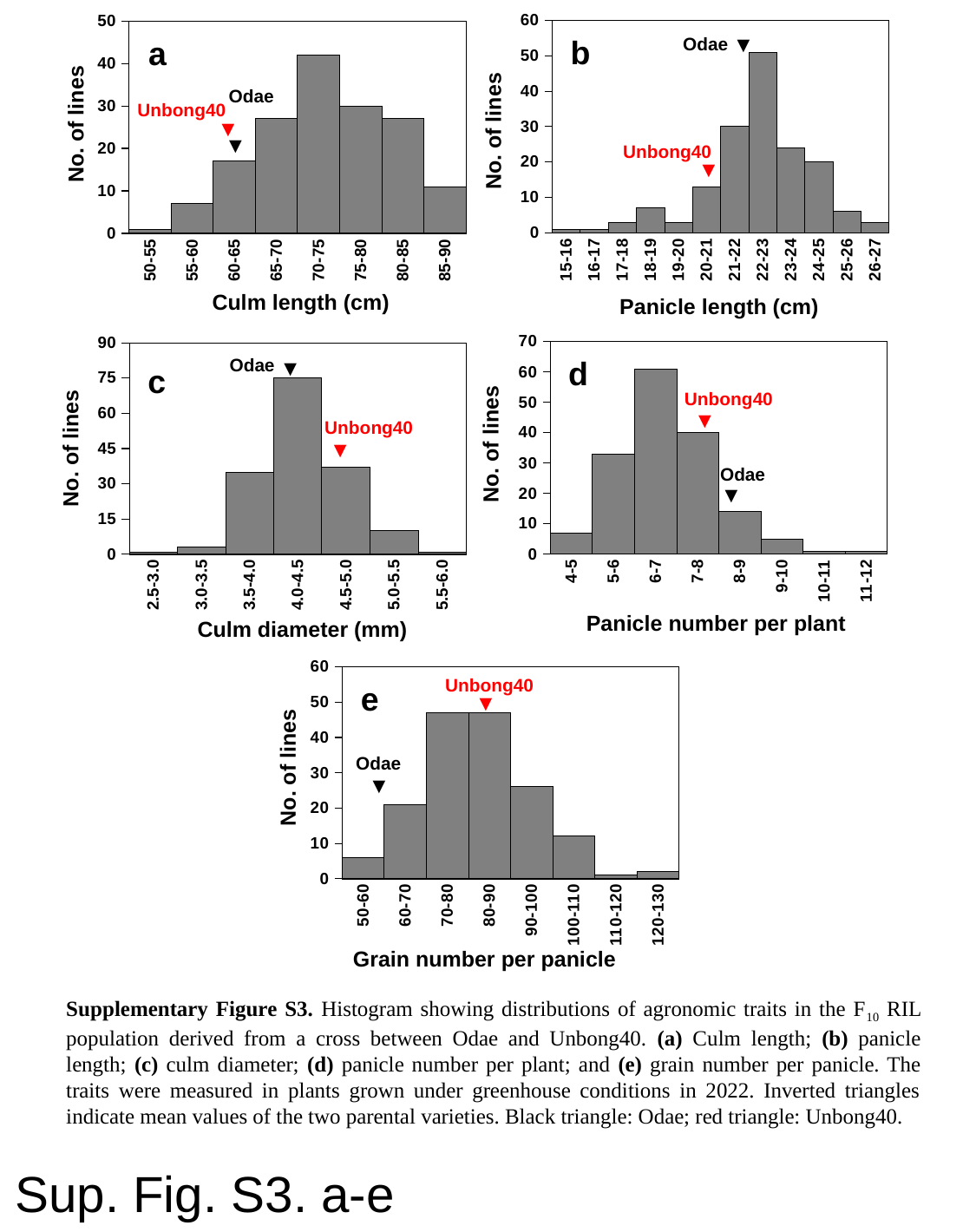

### Chart

| Category |  |
|---|---|
| 15-16 | 1.0 |
| 16-17 | 1.0 |
| 17-18 | 3.0 |
| 18-19 | 7.0 |
| 19-20 | 3.0 |
| 20-21 | 13.0 |
| 21-22 | 30.0 |
| 22-23 | 51.0 |
| 23-24 | 24.0 |
| 24-25 | 20.0 |
| 25-26 | 6.0 |
| 26-27 | 3.0 |

### Chart

| Category |  |
|---|---|
| 50-55 | 1.0 |
| 55-60 | 7.0 |
| 60-65 | 17.0 |
| 65-70 | 27.0 |
| 70-75 | 42.0 |
| 75-80 | 30.0 |
| 80-85 | 27.0 |
| 85-90 | 11.0 |
▼
b
Odae
a
Odae
Unbong40
No. of lines
▼
No. of lines
▼
Unbong40
▼
Culm length (cm)
Panicle length (cm)

### Chart

| Category |  |
|---|---|
| 4-5 | 7.0 |
| 5-6 | 33.0 |
| 6-7 | 61.0 |
| 7-8 | 40.0 |
| 8-9 | 14.0 |
| 9-10 | 5.0 |
| 10-11 | 1.0 |
| 11-12 | 1.0 |

### Chart

| Category |  |
|---|---|
| 2.5-3.0 | 1.0 |
| 3.0-3.5 | 3.0 |
| 3.5-4.0 | 35.0 |
| 4.0-4.5 | 75.0 |
| 4.5-5.0 | 37.0 |
| 5.0-5.5 | 10.0 |
| 5.5-6.0 | 1.0 |
d
Odae
▼
c
Unbong40
▼
Unbong40
No. of lines
No. of lines
▼
Odae
▼
Panicle number per plant
Culm diameter (mm)

### Chart

| Category |  |
|---|---|
| 50-60 | 6.0 |
| 60-70 | 21.0 |
| 70-80 | 47.0 |
| 80-90 | 47.0 |
| 90-100 | 26.0 |
| 100-110 | 12.0 |
| 110-120 | 1.0 |
| 120-130 | 2.0 |
Unbong40
e
▼
Odae
No. of lines
▼
Grain number per panicle
Supplementary Figure S3. Histogram showing distributions of agronomic traits in the F10 RIL population derived from a cross between Odae and Unbong40. (a) Culm length; (b) panicle length; (c) culm diameter; (d) panicle number per plant; and (e) grain number per panicle. The traits were measured in plants grown under greenhouse conditions in 2022. Inverted triangles indicate mean values of the two parental varieties. Black triangle: Odae; red triangle: Unbong40.
Sup. Fig. S3. a-e